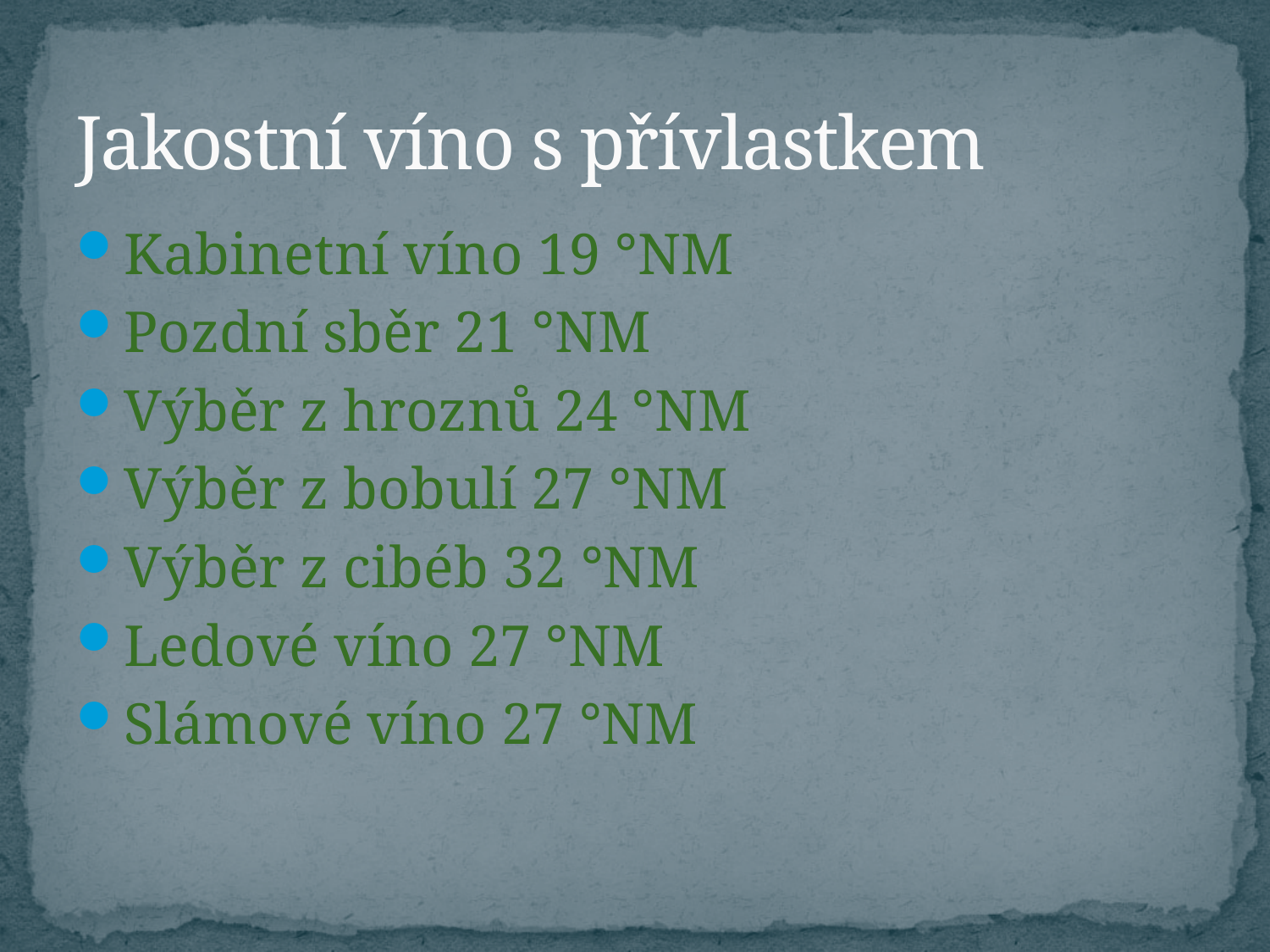

# Jakostní víno s přívlastkem
Kabinetní víno 19 °NM
Pozdní sběr 21 °NM
Výběr z hroznů 24 °NM
Výběr z bobulí 27 °NM
Výběr z cibéb 32 °NM
Ledové víno 27 °NM
Slámové víno 27 °NM